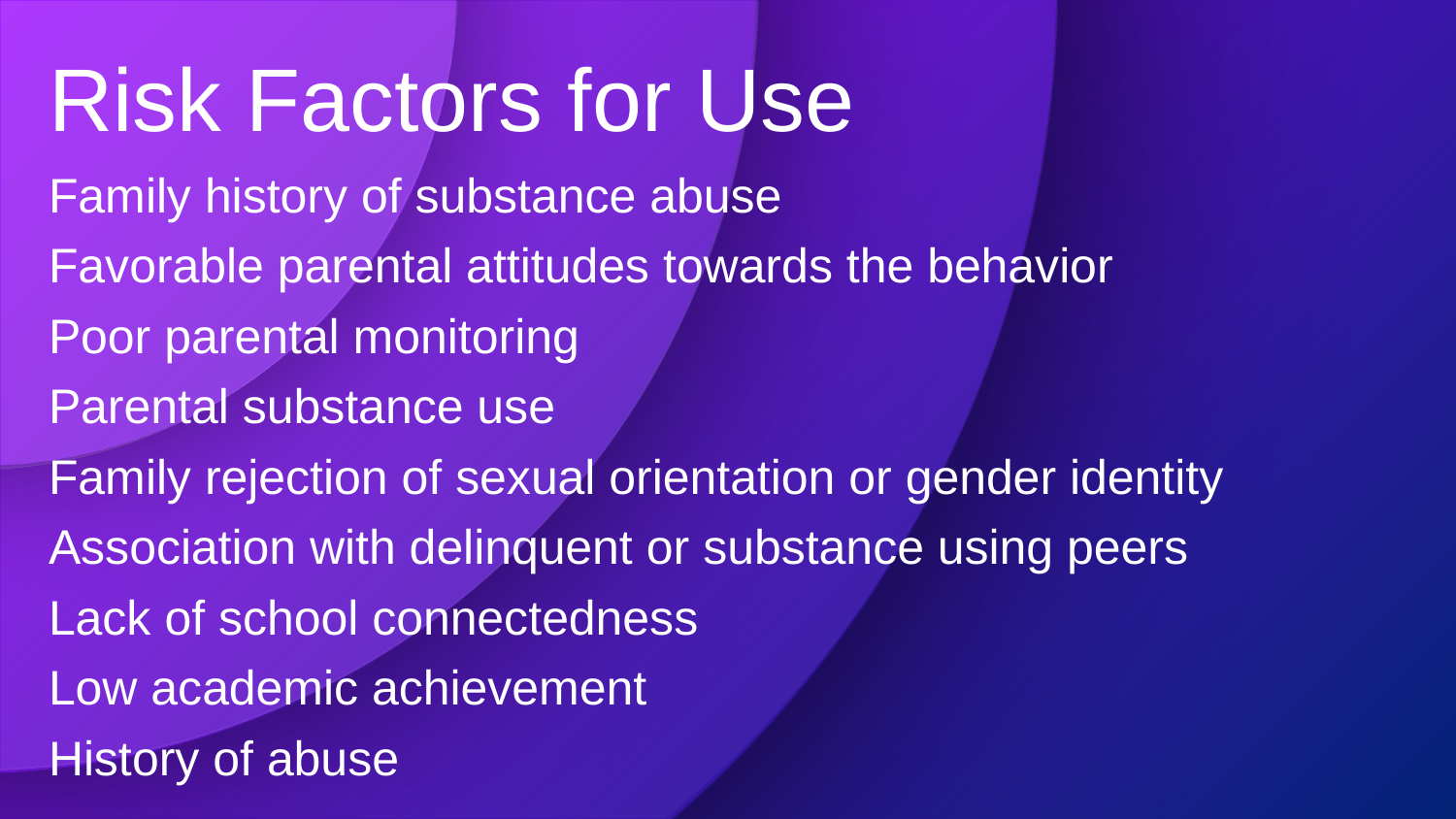

Risk Factors for Use
Family history of substance abuse
Favorable parental attitudes towards the behavior
Poor parental monitoring
Parental substance use
Family rejection of sexual orientation or gender identity
Association with delinquent or substance using peers
Lack of school connectedness
Low academic achievement
History of abuse